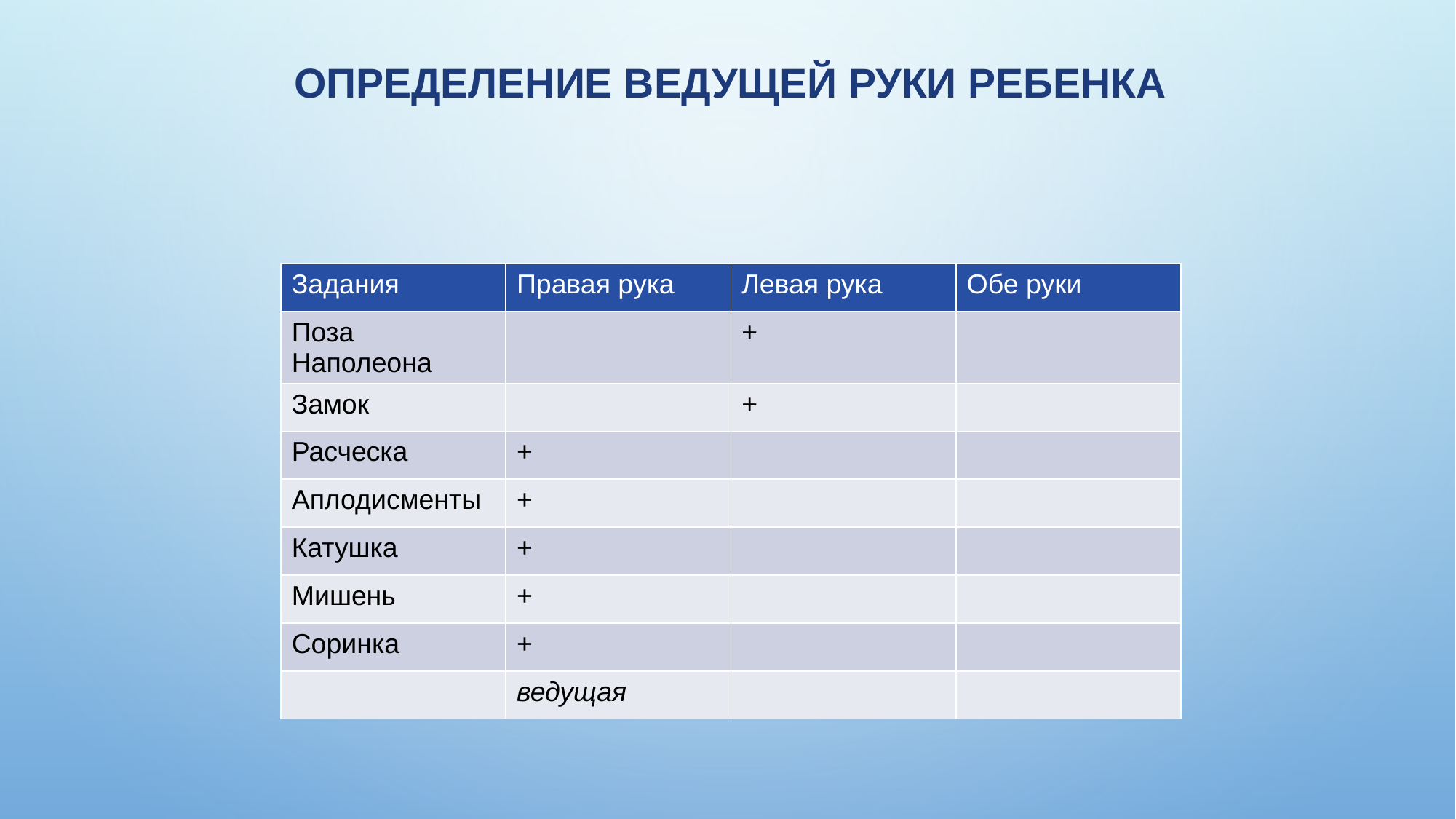

# Определение ведущей руки ребенка
| Задания | Правая рука | Левая рука | Обе руки |
| --- | --- | --- | --- |
| Поза Наполеона |  | + |  |
| Замок |  | + |  |
| Расческа | + |  |  |
| Аплодисменты | + |  |  |
| Катушка | + |  |  |
| Мишень | + |  |  |
| Соринка | + |  |  |
|  | ведущая |  |  |